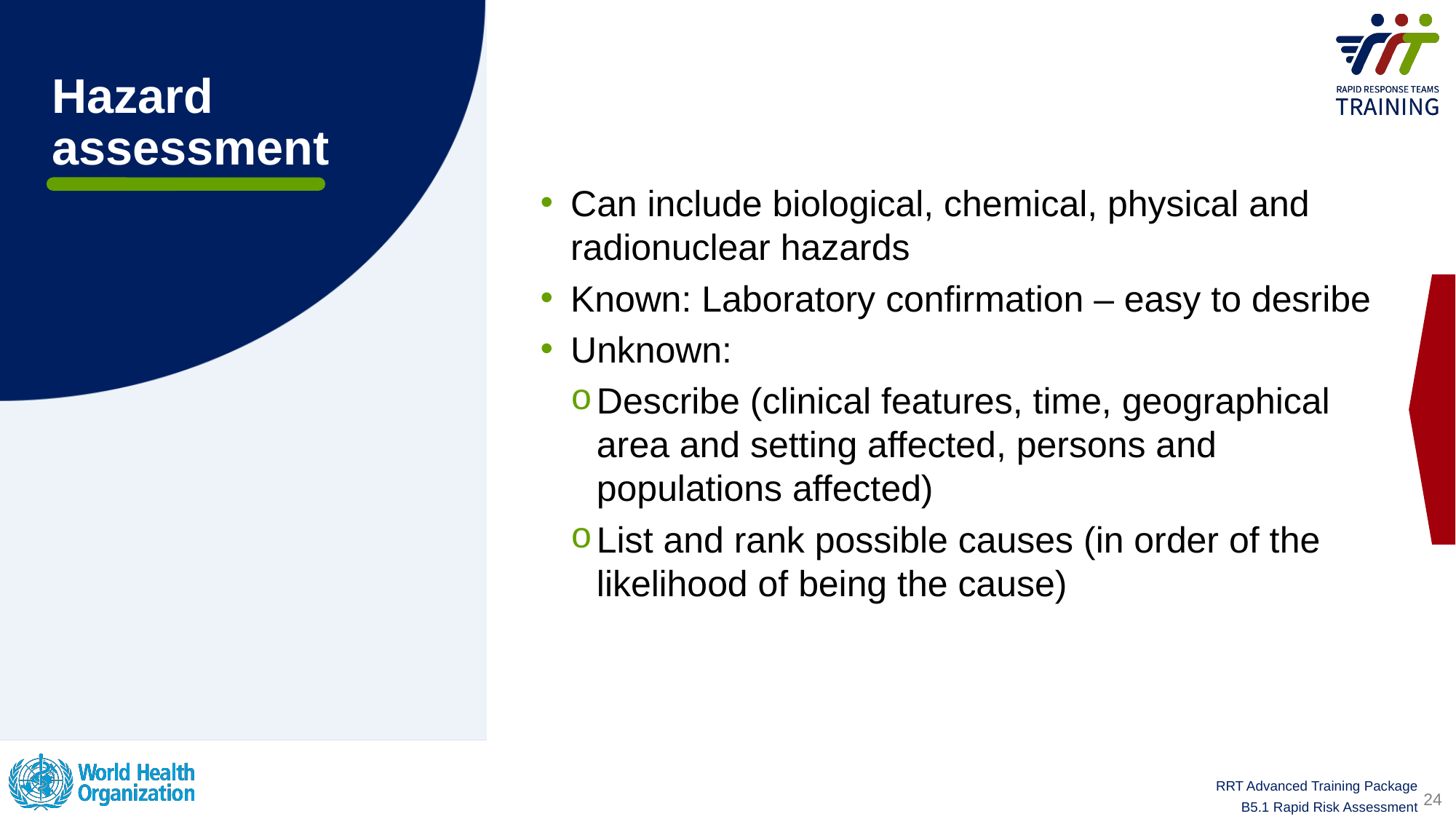

# Hazard assessment
Can include biological, chemical, physical and radionuclear hazards
Known: Laboratory confirmation – easy to desribe
Unknown:
Describe (clinical features, time, geographical area and setting affected, persons and populations affected)
List and rank possible causes (in order of the likelihood of being the cause)